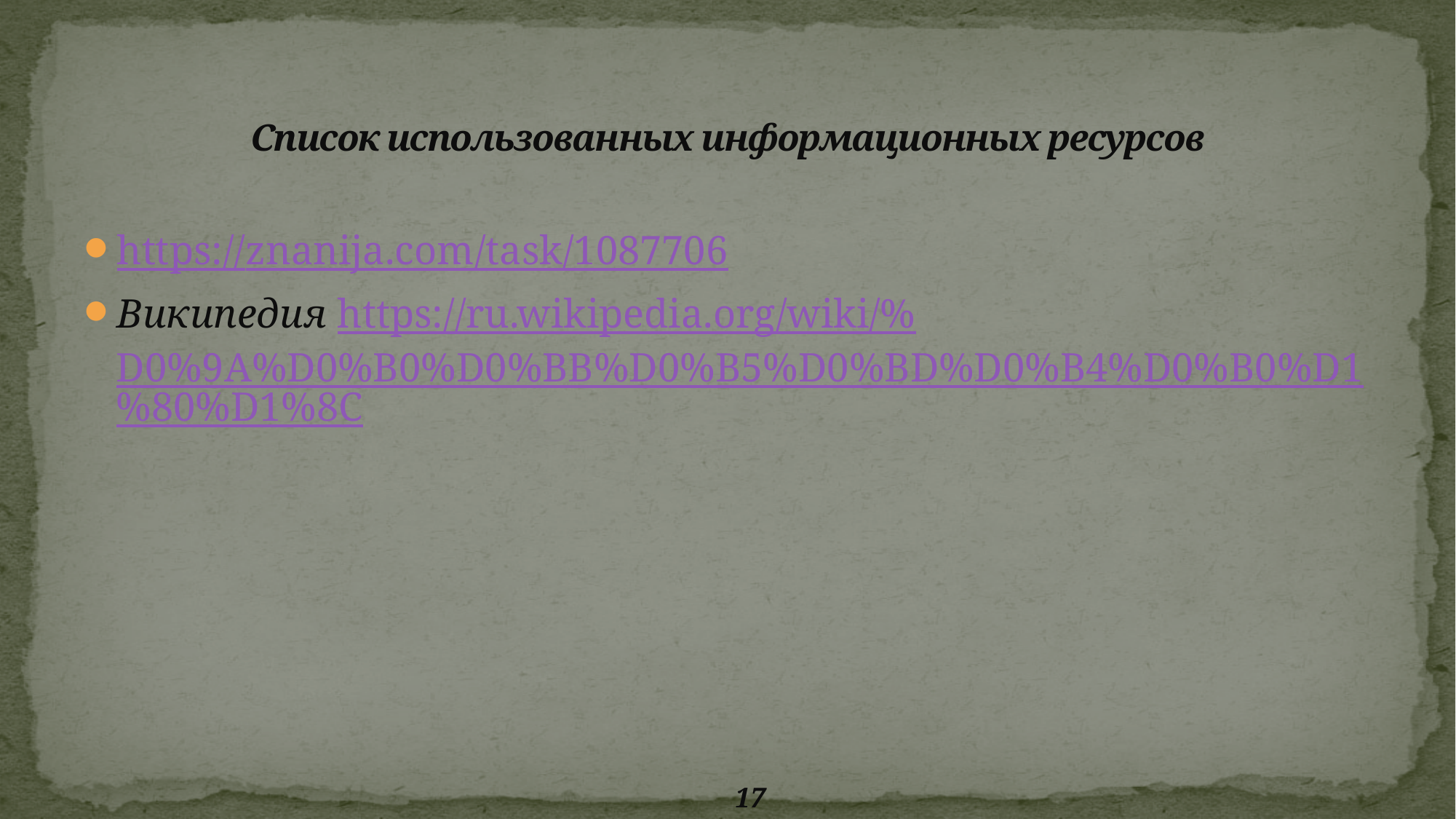

# Список использованных информационных ресурсов

https://znanija.com/task/1087706
Википедия https://ru.wikipedia.org/wiki/%D0%9A%D0%B0%D0%BB%D0%B5%D0%BD%D0%B4%D0%B0%D1%80%D1%8C

17